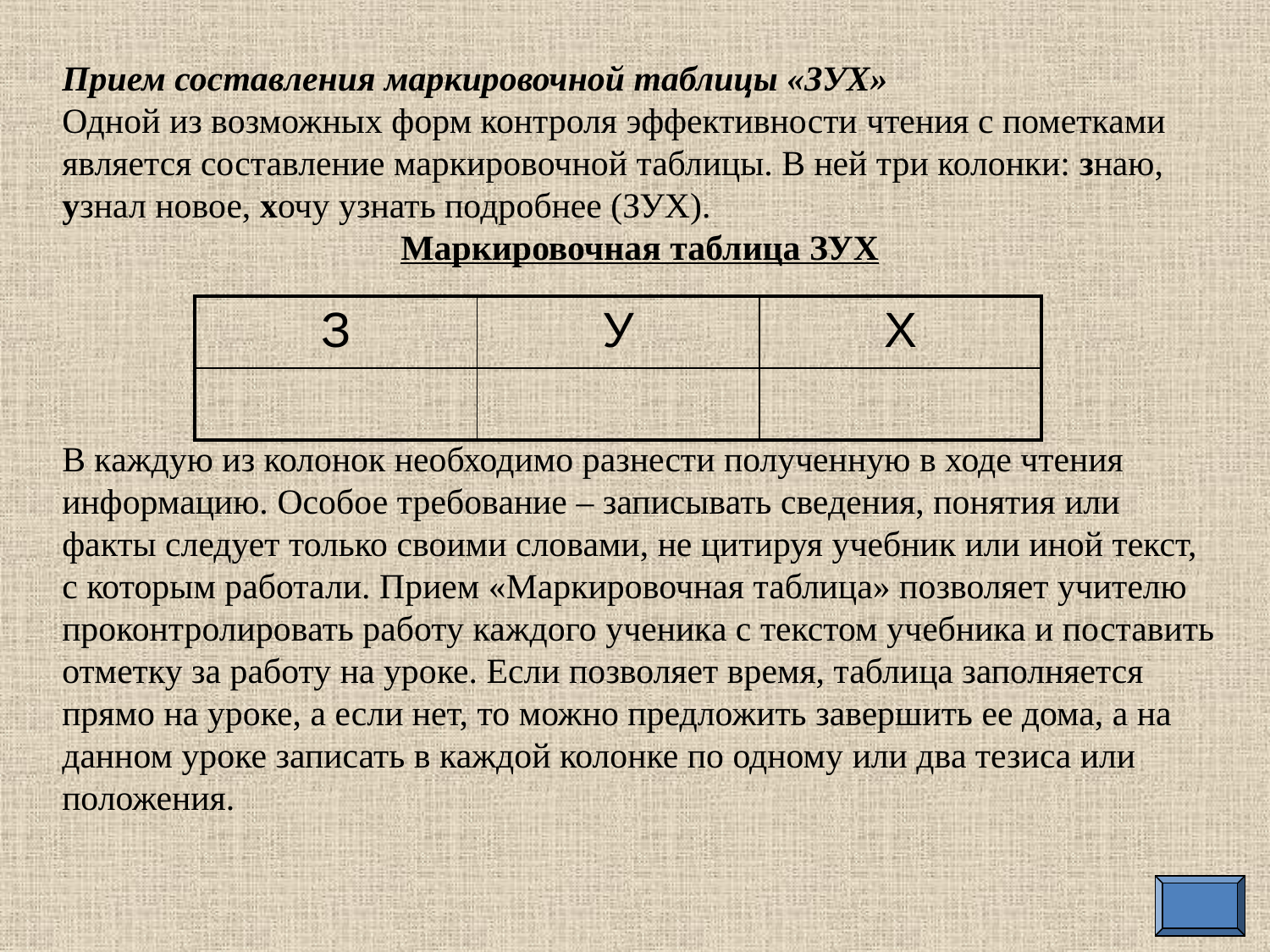

Прием составления маркировочной таблицы «ЗУХ»
Одной из возможных форм контроля эффективности чтения с пометками является составление маркировочной таблицы. В ней три колонки: знаю, узнал новое, хочу узнать подробнее (ЗУХ).
Маркировочная таблица ЗУХ

В каждую из колонок необходимо разнести полученную в ходе чтения информацию. Особое требование – записывать сведения, понятия или факты следует только своими словами, не цитируя учебник или иной текст, с которым работали. Прием «Маркировочная таблица» позволяет учителю проконтролировать работу каждого ученика с текстом учебника и поставить отметку за работу на уроке. Если позволяет время, таблица заполняется  прямо на уроке, а если нет, то можно предложить завершить ее дома, а на данном уроке записать в каждой колонке по одному или два тезиса или положения.
| З | У | Х |
| --- | --- | --- |
|  |  |  |